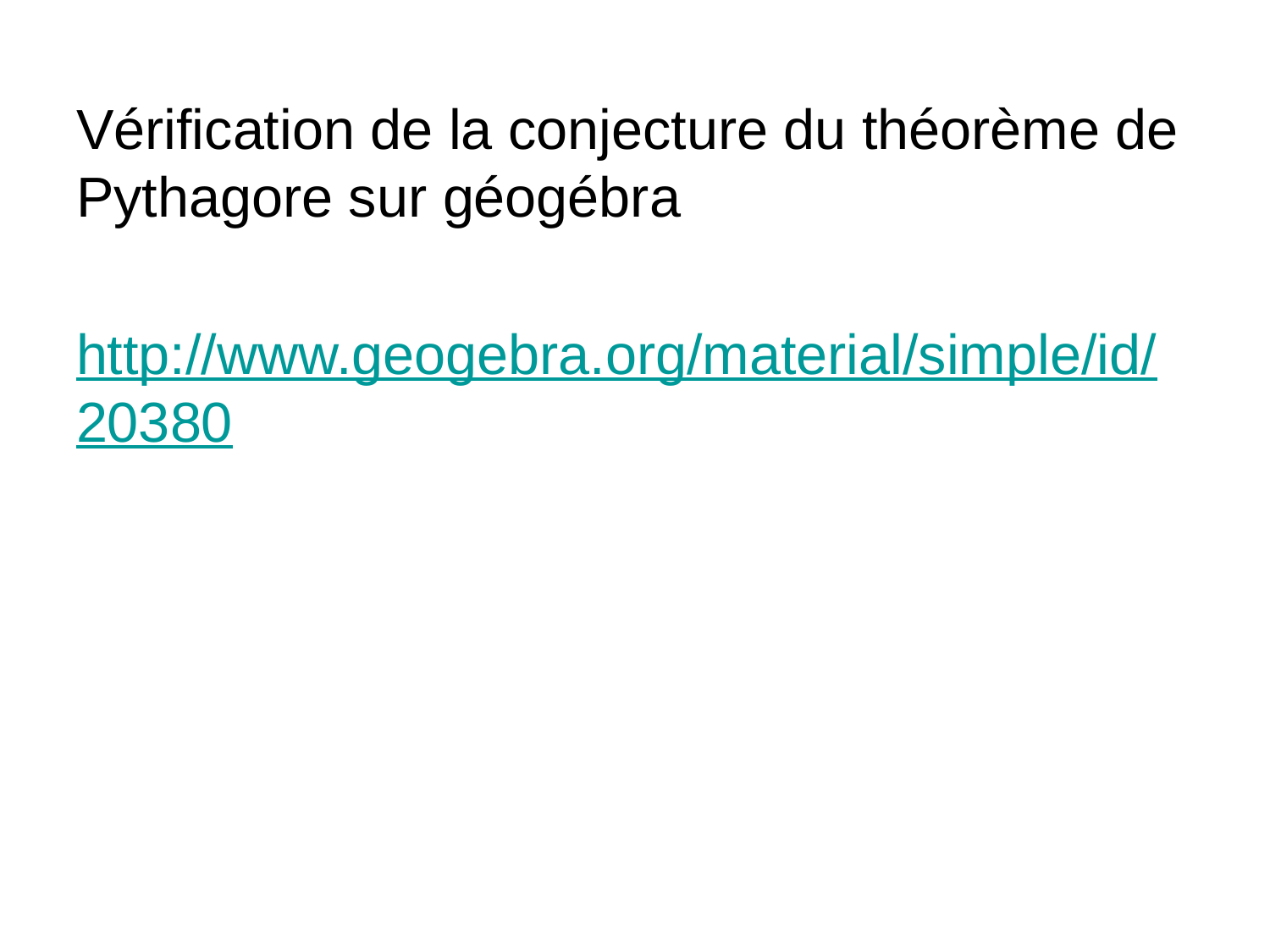

Vérification de la conjecture du théorème de Pythagore sur géogébra

http://www.geogebra.org/material/simple/id/20380